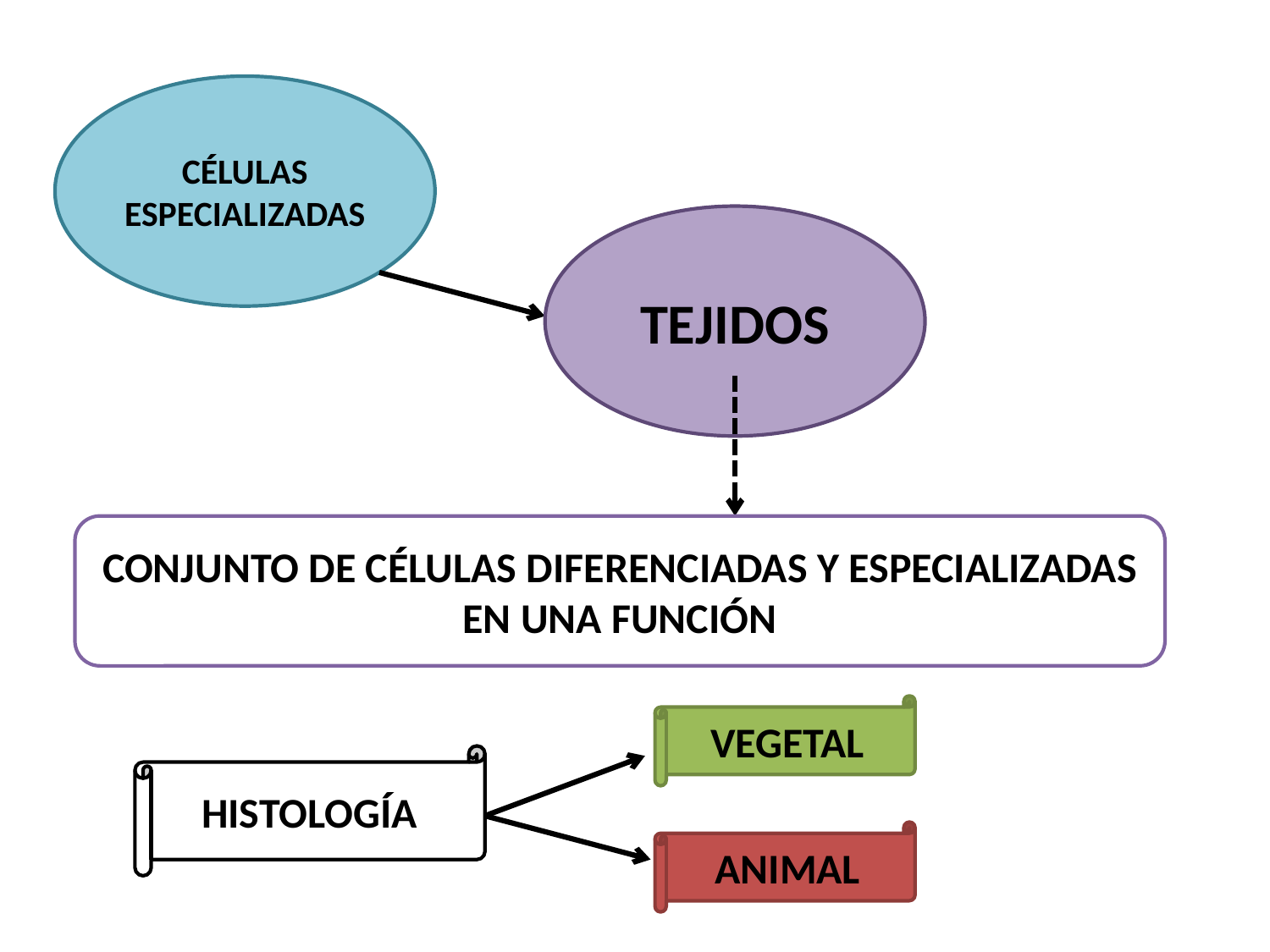

CÉLULAS ESPECIALIZADAS
TEJIDOS
CONJUNTO DE CÉLULAS DIFERENCIADAS Y ESPECIALIZADAS EN UNA FUNCIÓN
VEGETAL
HISTOLOGÍA
ANIMAL